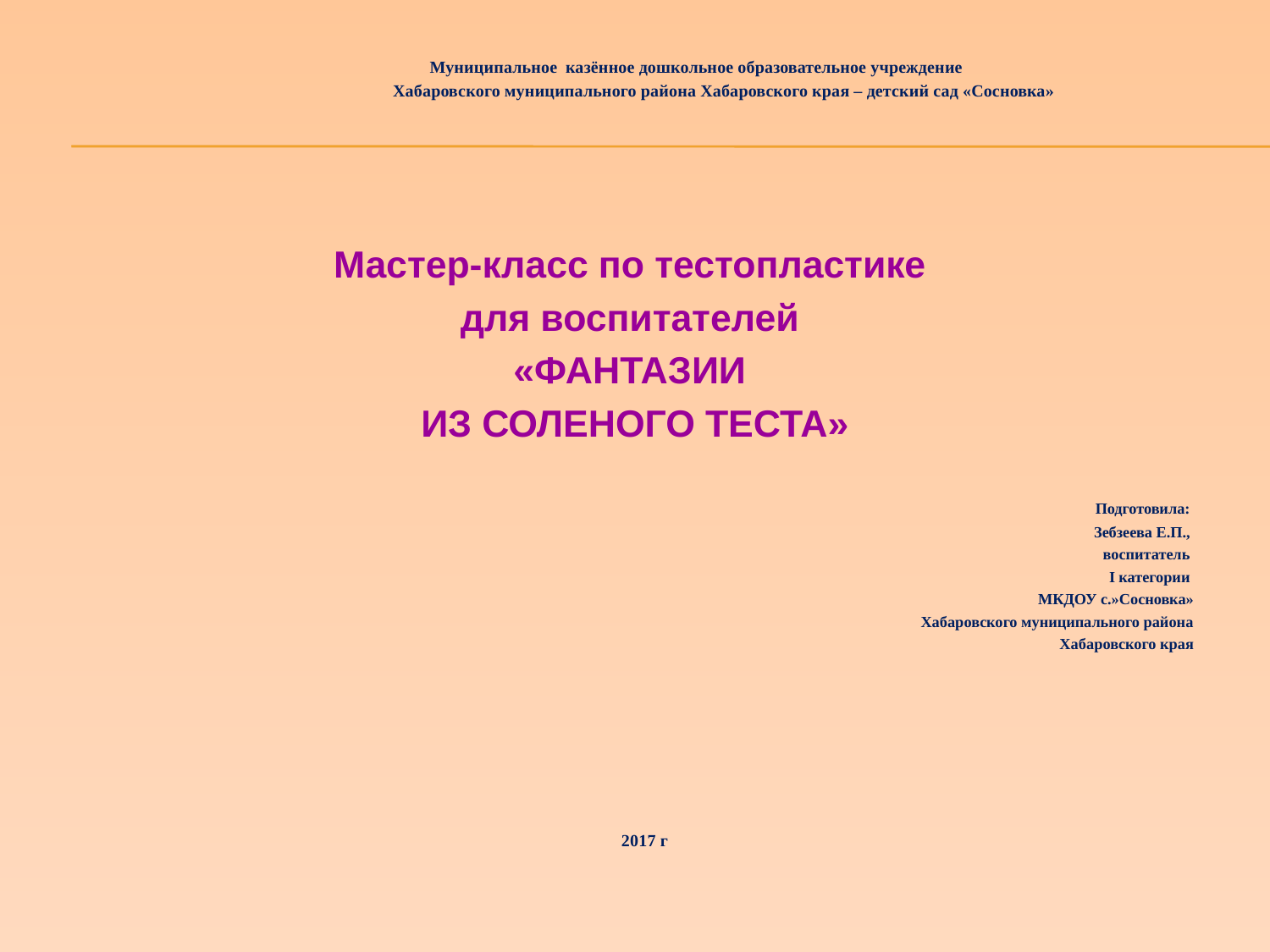

Муниципальное  казённое дошкольное образовательное учреждение
                                          Хабаровского муниципального района Хабаровского края – детский сад «Сосновка»

Мастер-класс по тестопластике
для воспитателей
«ФАНТАЗИИ
ИЗ СОЛЕНОГО ТЕСТА»

                                                                  Подготовила:
                                                                                                                                             Зебзеева Е.П.,
                                                                                                                                               воспитатель
I категории
                                                                                                                                          МКДОУ с.»Сосновка»
Хабаровского муниципального района
Хабаровского края

2017 г